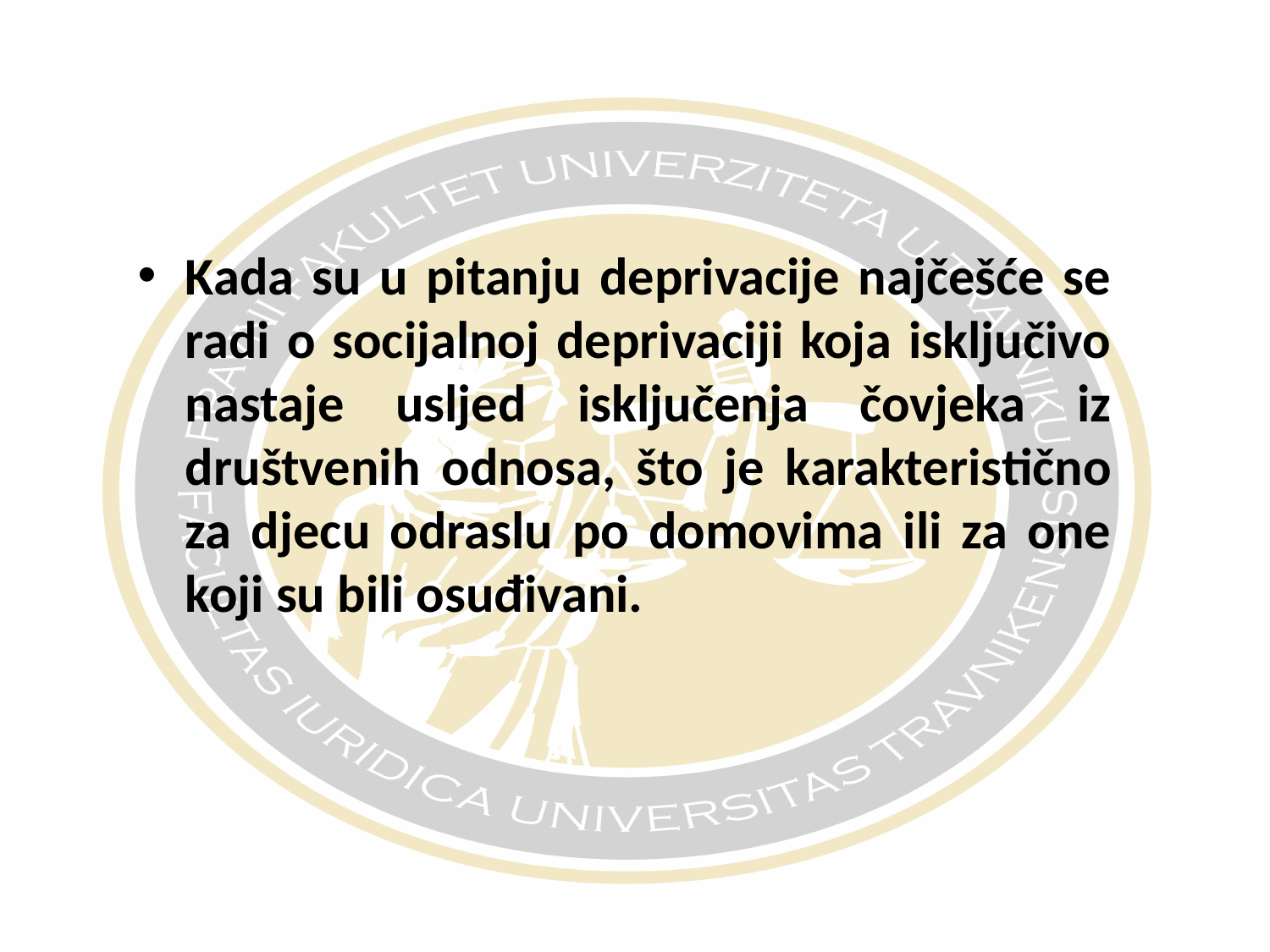

#
Kada su u pitanju deprivacije najčešće se radi o socijalnoj deprivaciji koja isključivo nastaje usljed isključenja čovjeka iz društvenih odnosa, što je karakteristično za djecu odraslu po domovima ili za one koji su bili osuđivani.